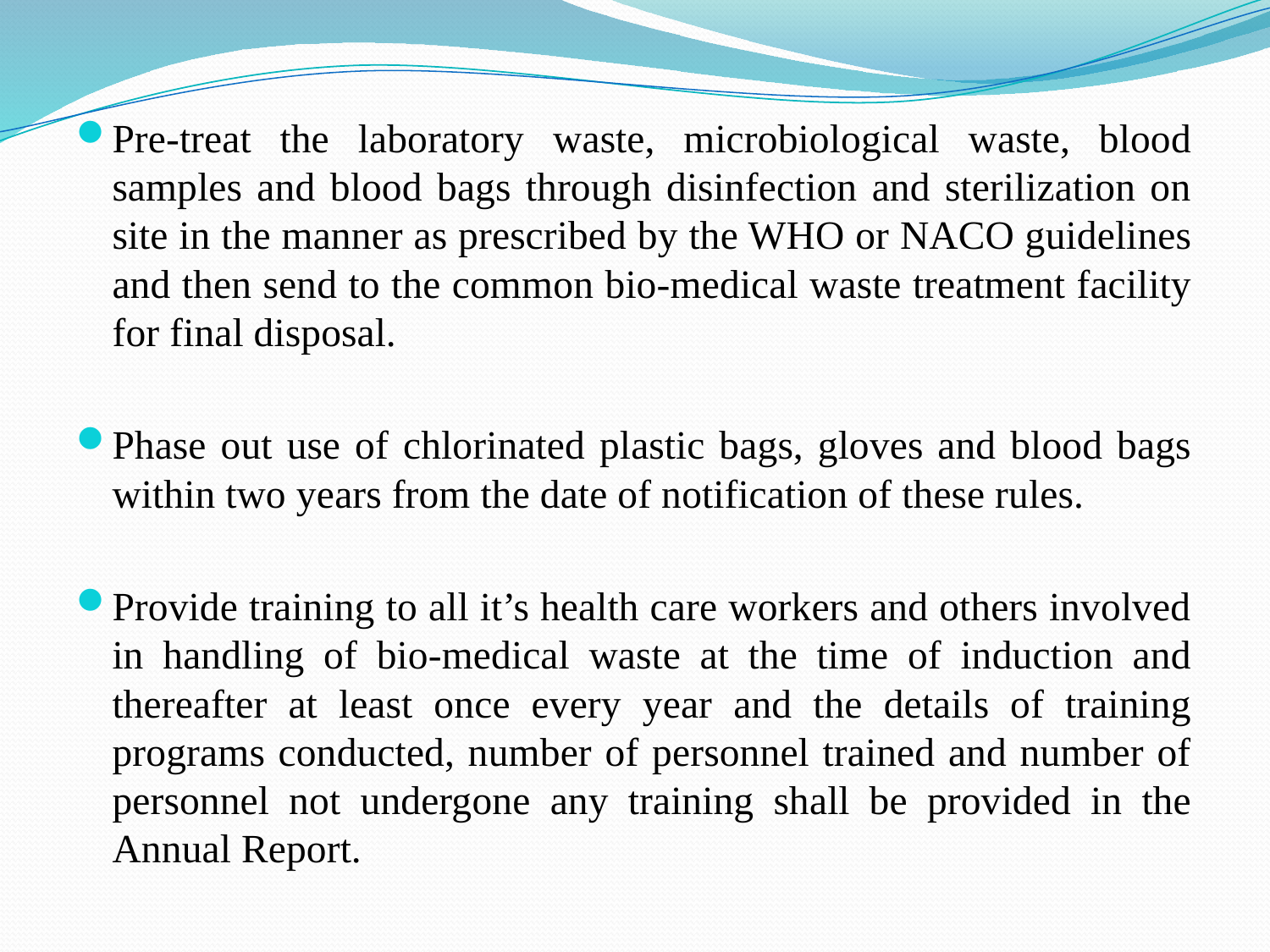

Pre-treat the laboratory waste, microbiological waste, blood samples and blood bags through disinfection and sterilization on site in the manner as prescribed by the WHO or NACO guidelines and then send to the common bio-medical waste treatment facility for final disposal.

Phase out use of chlorinated plastic bags, gloves and blood bags within two years from the date of notification of these rules.

Provide training to all it’s health care workers and others involved in handling of bio-medical waste at the time of induction and thereafter at least once every year and the details of training programs conducted, number of personnel trained and number of personnel not undergone any training shall be provided in the Annual Report.